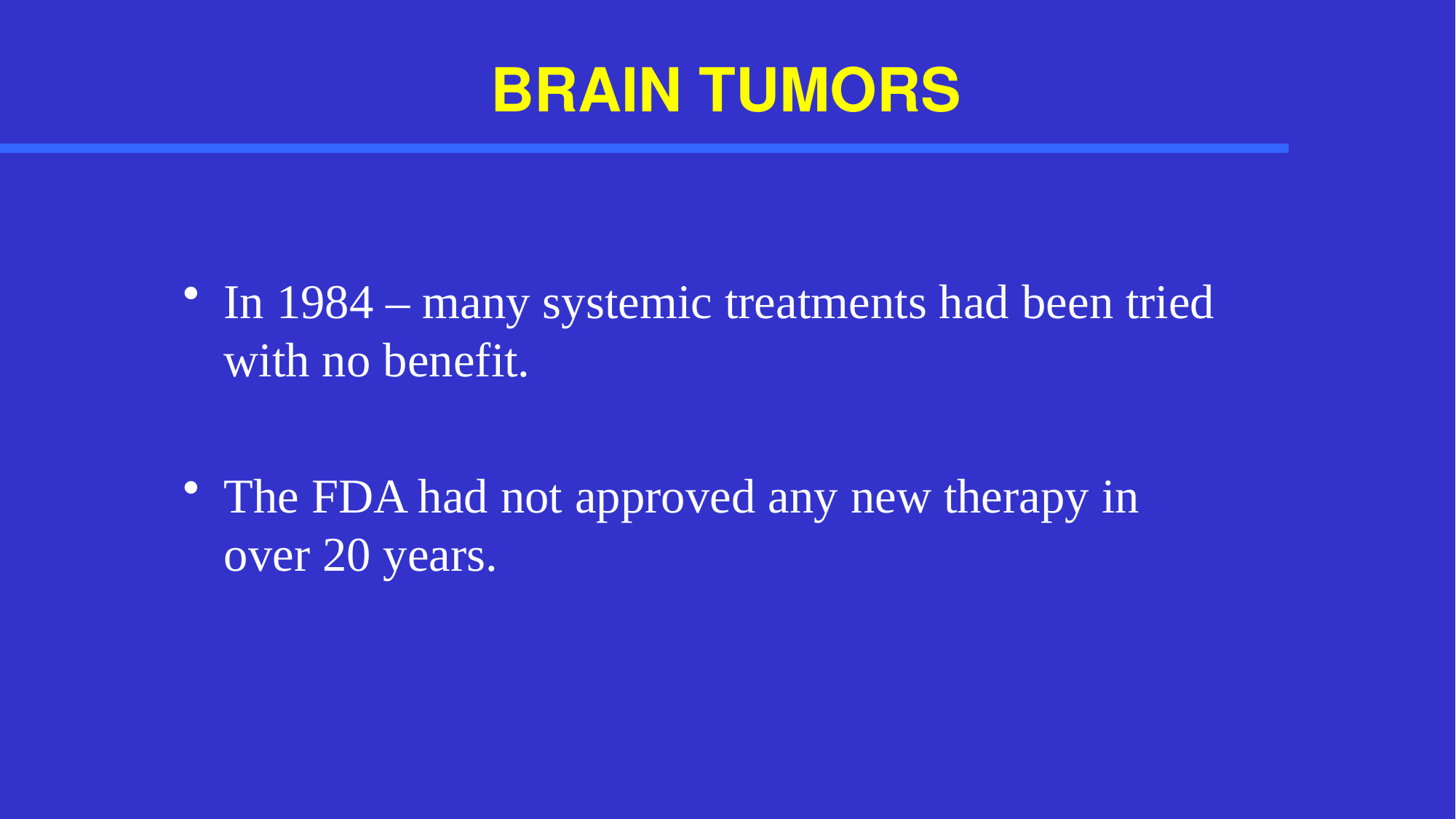

# BRAIN TUMORS

In 1984 – many systemic treatments had been tried with no benefit.

The FDA had not approved any new therapy in over 20 years.